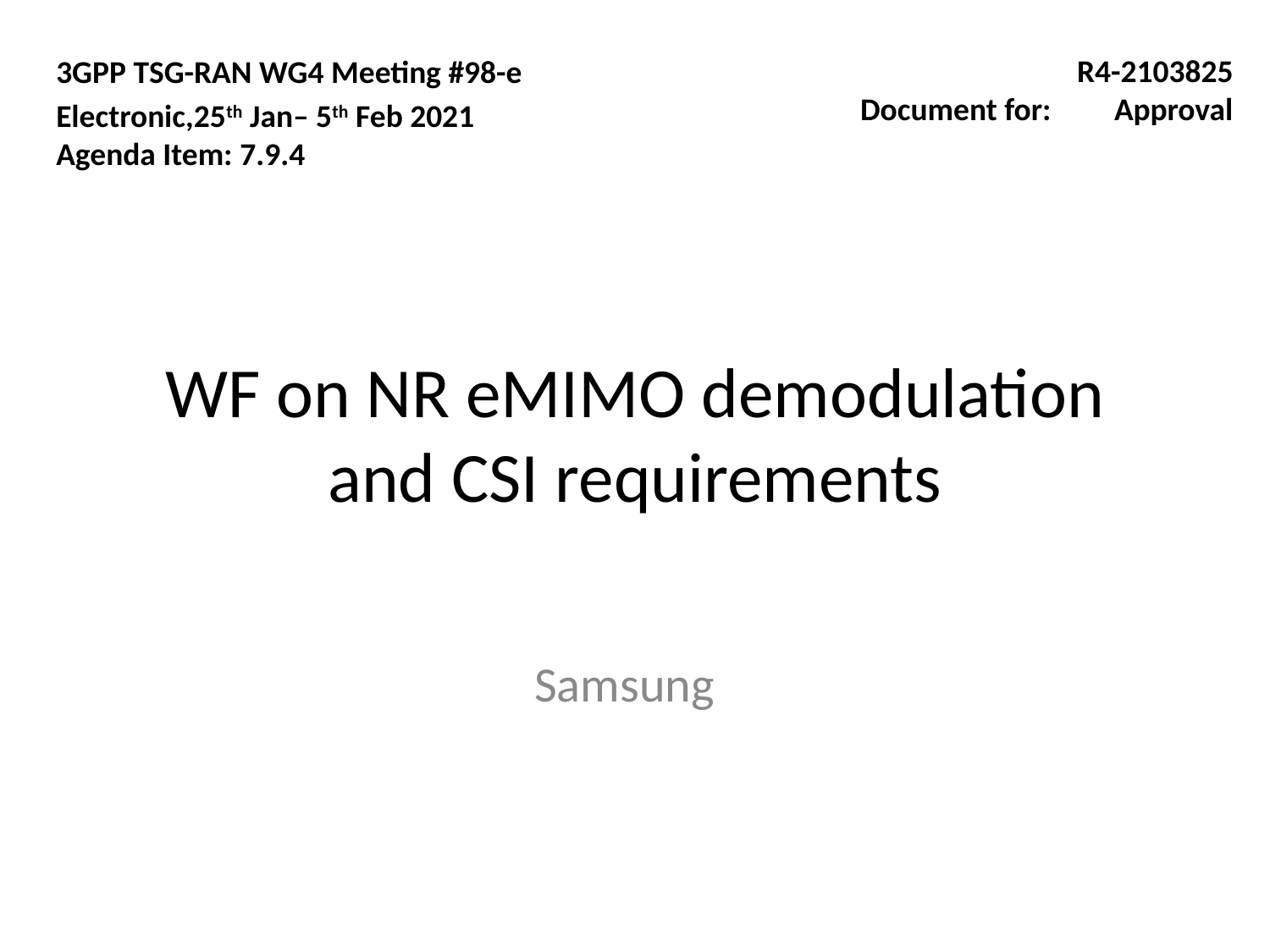

3GPP TSG-RAN WG4 Meeting #98-e
Electronic,25th Jan– 5th Feb 2021
Agenda Item: 7.9.4
R4-2103825
Document for:	Approval

# WF on NR eMIMO demodulation and CSI requirements
Samsung